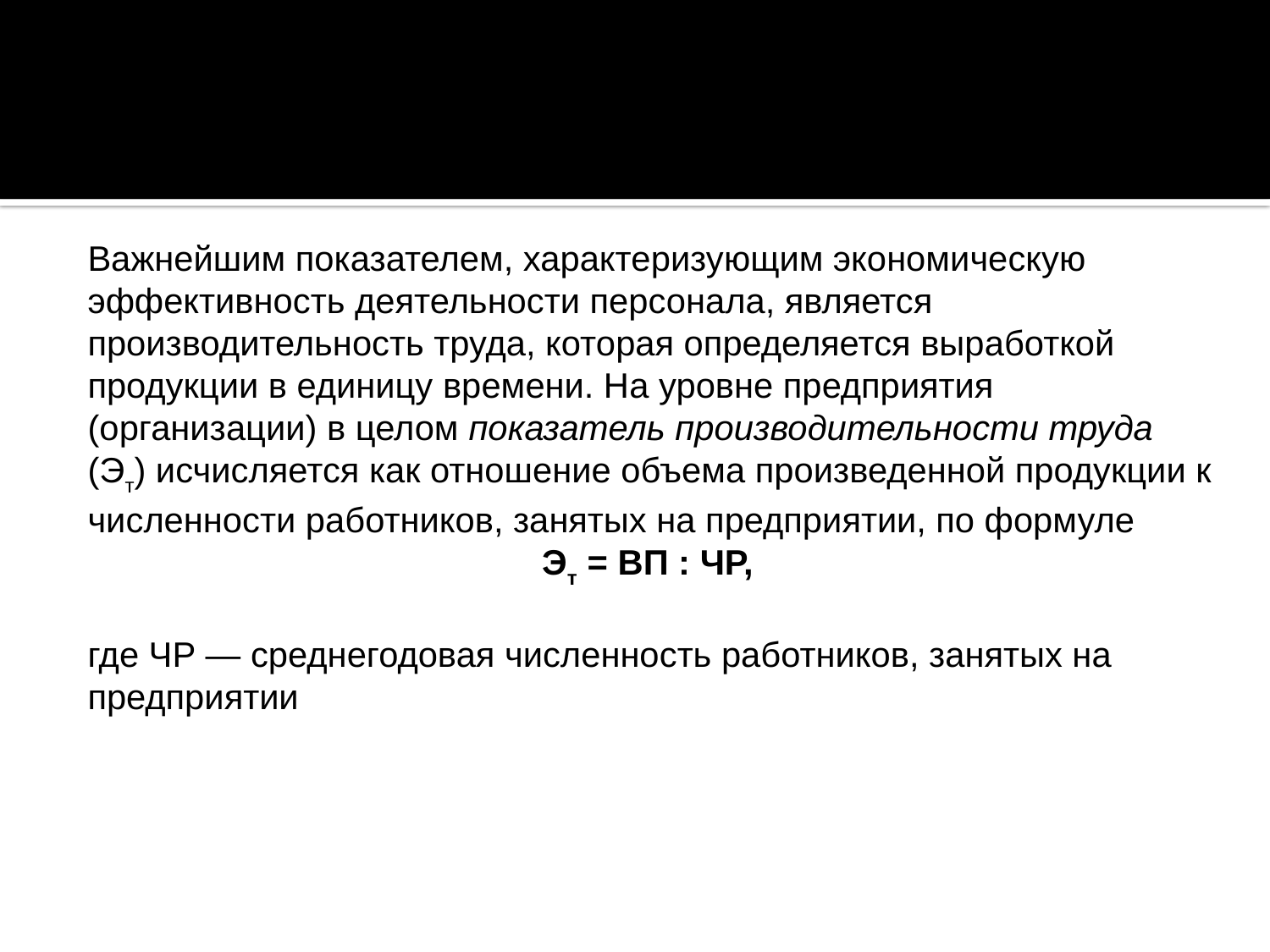

#
Важнейшим показателем, характеризующим экономическую эффективность деятельности персонала, является производительность труда, которая определяется выработкой продукции в единицу времени. На уровне предприятия (организации) в целом показатель производительности труда (Эт) исчисляется как отношение объема произведенной продукции к численности работников, занятых на предприятии, по формуле
Эт = ВП : ЧР,

где ЧР — среднегодовая численность работников, занятых на предприятии